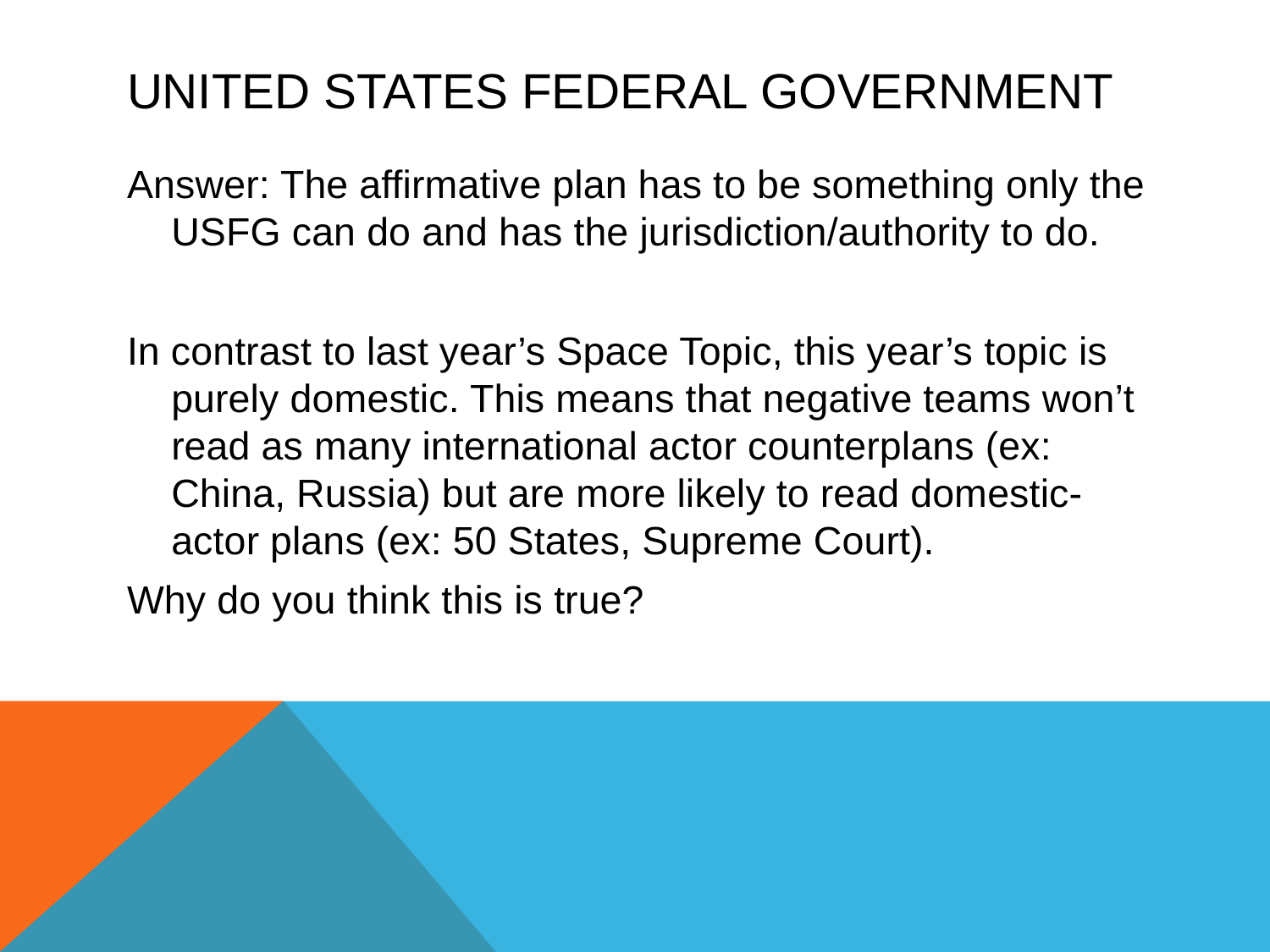

# United States federal Government
Answer: The affirmative plan has to be something only the USFG can do and has the jurisdiction/authority to do.

In contrast to last year’s Space Topic, this year’s topic is purely domestic. This means that negative teams won’t read as many international actor counterplans (ex: China, Russia) but are more likely to read domestic-actor plans (ex: 50 States, Supreme Court).
Why do you think this is true?